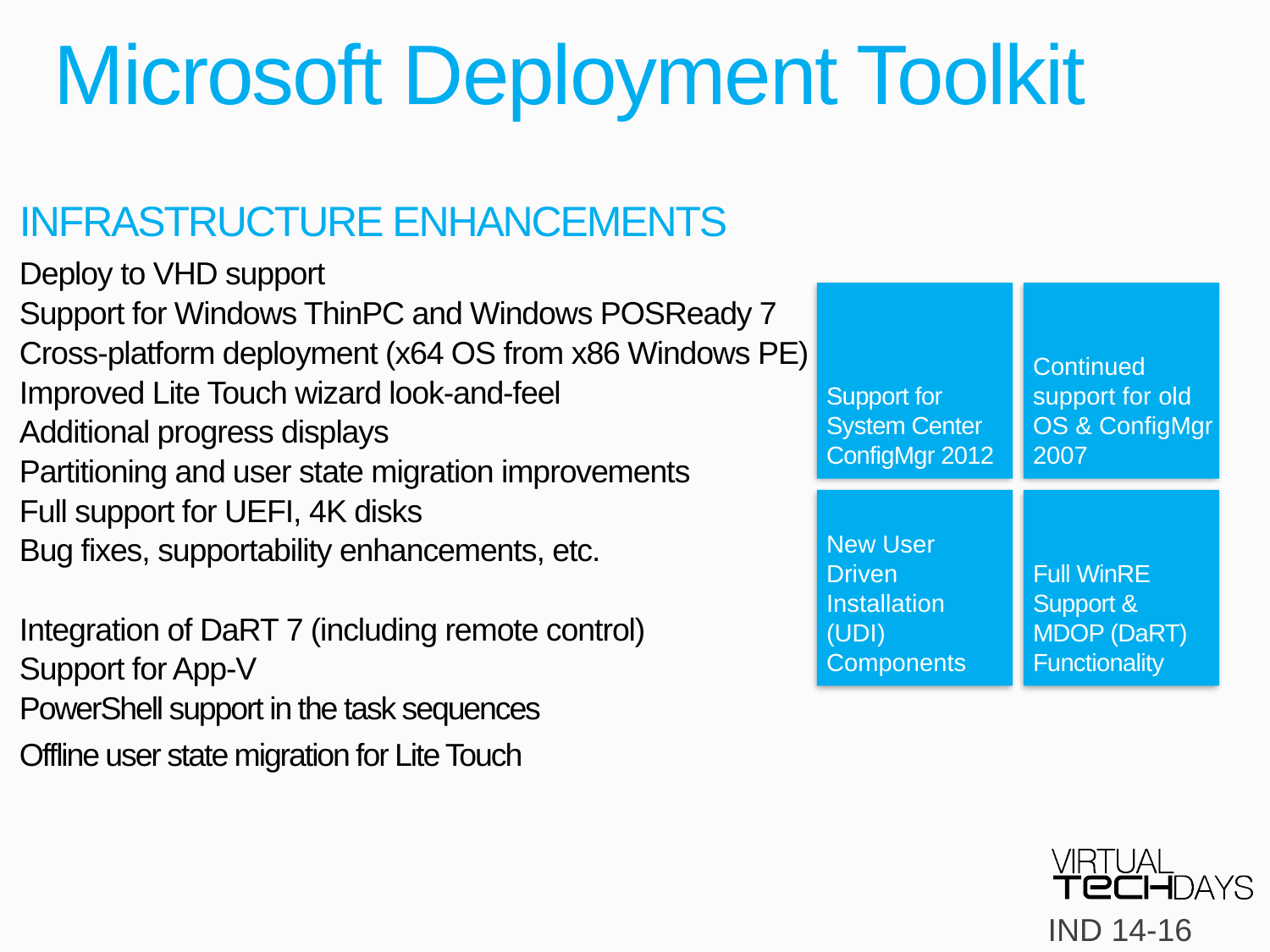

# Microsoft Deployment Toolkit
INFRASTRUCTURE ENHANCEMENTS
Deploy to VHD support
Support for Windows ThinPC and Windows POSReady 7
Cross-platform deployment (x64 OS from x86 Windows PE)
Improved Lite Touch wizard look-and-feel
Additional progress displays
Partitioning and user state migration improvements
Full support for UEFI, 4K disks
Bug fixes, supportability enhancements, etc.

Integration of DaRT 7 (including remote control)
Support for App-V
PowerShell support in the task sequences
Offline user state migration for Lite Touch

Support for System Center ConfigMgr 2012
Continued support for old OS & ConfigMgr 2007
New User Driven Installation (UDI) Components
Full WinRE Support &
MDOP (DaRT) Functionality